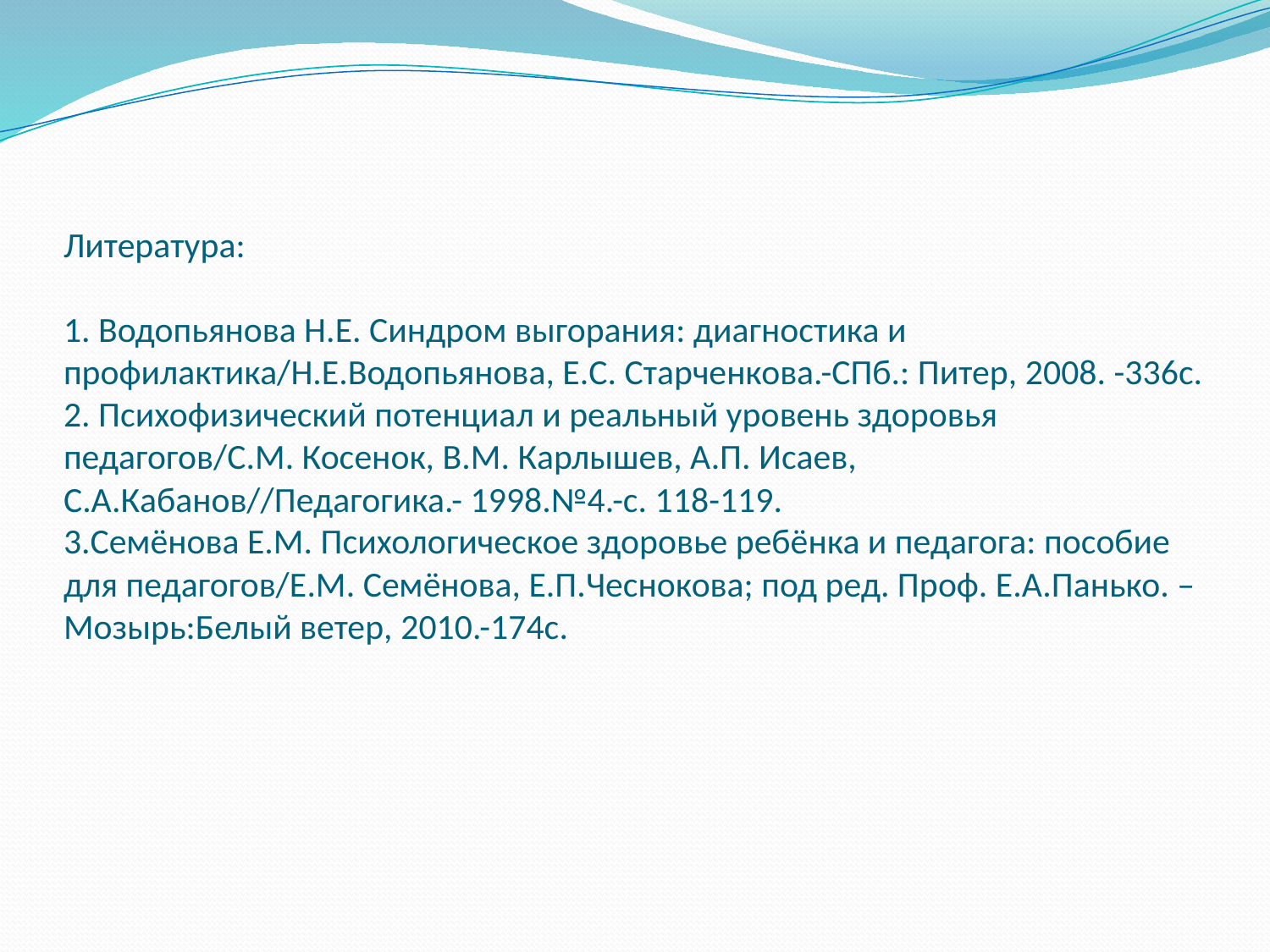

# Литература: 1. Водопьянова Н.Е. Синдром выгорания: диагностика и профилактика/Н.Е.Водопьянова, Е.С. Старченкова.-СПб.: Питер, 2008. -336с. 2. Психофизический потенциал и реальный уровень здоровья педагогов/С.М. Косенок, В.М. Карлышев, А.П. Исаев, С.А.Кабанов//Педагогика.- 1998.№4.-с. 118-119. 3.Семёнова Е.М. Психологическое здоровье ребёнка и педагога: пособие для педагогов/Е.М. Семёнова, Е.П.Чеснокова; под ред. Проф. Е.А.Панько. –Мозырь:Белый ветер, 2010.-174с.